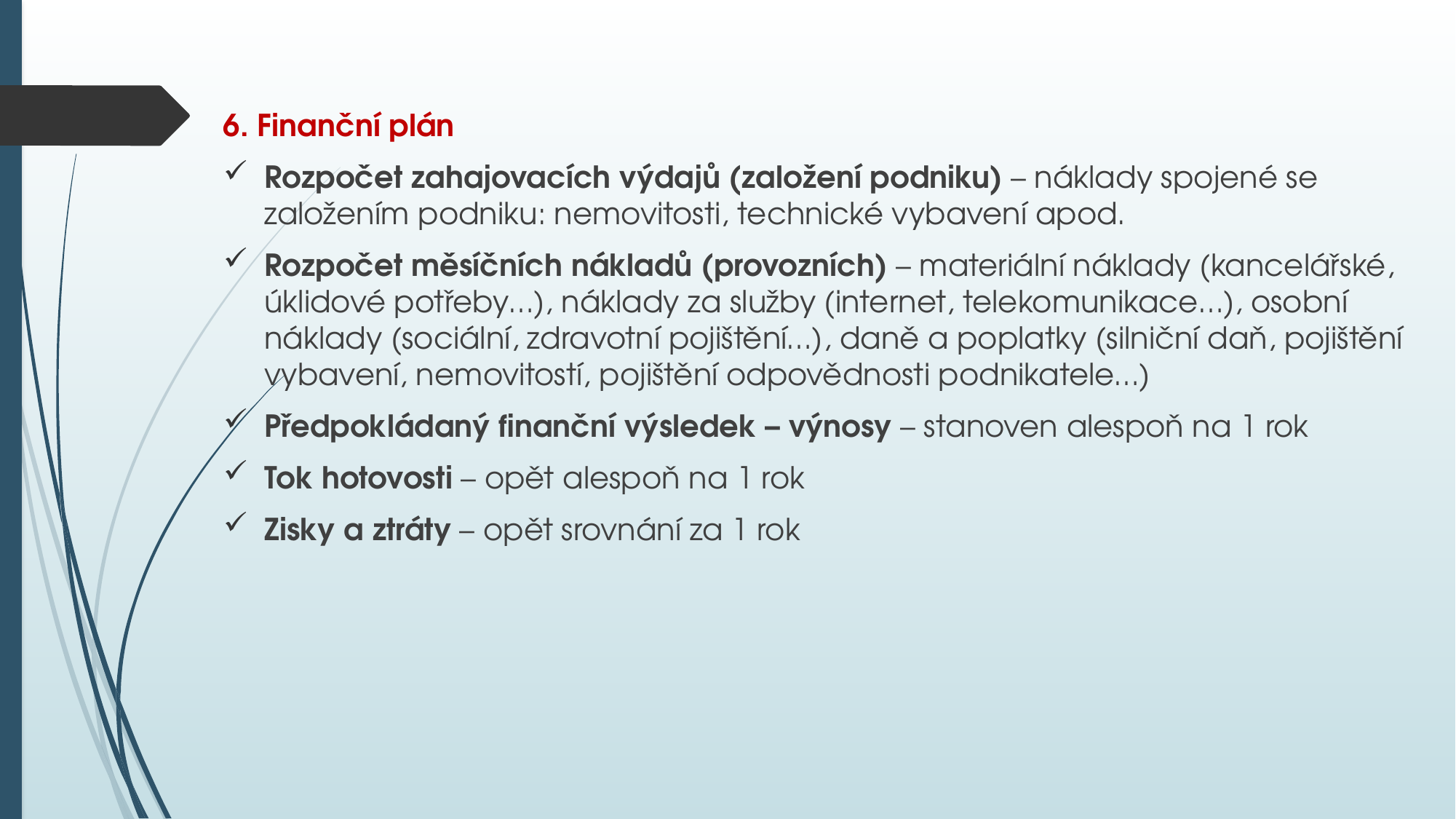

6. Finanční plán
Rozpočet zahajovacích výdajů (založení podniku) – náklady spojené se založením podniku: nemovitosti, technické vybavení apod.
Rozpočet měsíčních nákladů (provozních) – materiální náklady (kancelářské, úklidové potřeby…), náklady za služby (internet, telekomunikace…), osobní náklady (sociální, zdravotní pojištění…), daně a poplatky (silniční daň, pojištění vybavení, nemovitostí, pojištění odpovědnosti podnikatele…)
Předpokládaný finanční výsledek – výnosy – stanoven alespoň na 1 rok
Tok hotovosti – opět alespoň na 1 rok
Zisky a ztráty – opět srovnání za 1 rok